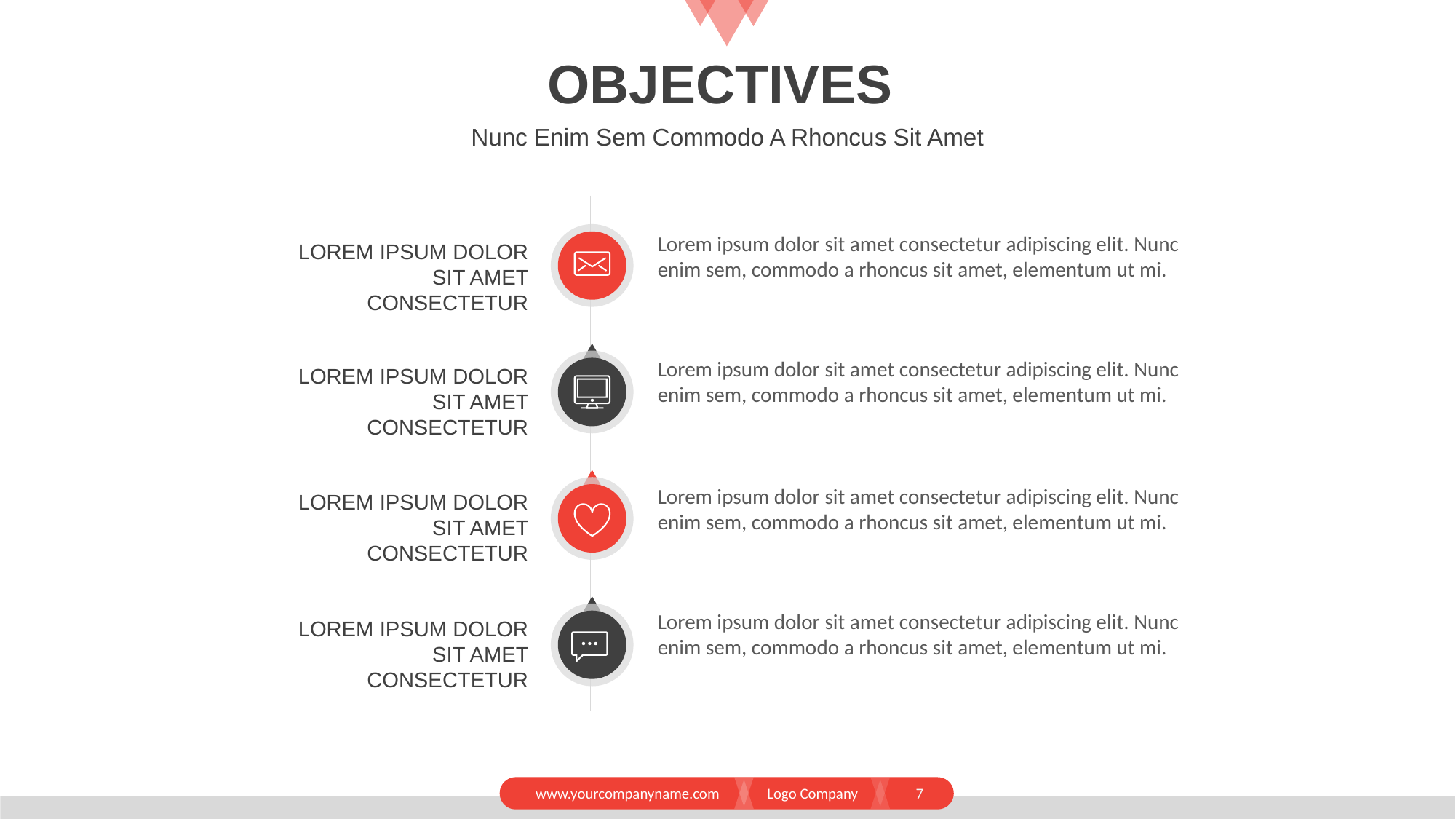

# OBJECTIVES
Nunc Enim Sem Commodo A Rhoncus Sit Amet

Lorem ipsum dolor sit amet consectetur adipiscing elit. Nunc enim sem, commodo a rhoncus sit amet, elementum ut mi.
LOREM IPSUM DOLOR SIT AMET CONSECTETUR
Lorem ipsum dolor sit amet consectetur adipiscing elit. Nunc enim sem, commodo a rhoncus sit amet, elementum ut mi.
LOREM IPSUM DOLOR SIT AMET CONSECTETUR
Lorem ipsum dolor sit amet consectetur adipiscing elit. Nunc enim sem, commodo a rhoncus sit amet, elementum ut mi.
LOREM IPSUM DOLOR SIT AMET CONSECTETUR
Lorem ipsum dolor sit amet consectetur adipiscing elit. Nunc enim sem, commodo a rhoncus sit amet, elementum ut mi.
LOREM IPSUM DOLOR SIT AMET CONSECTETUR
7